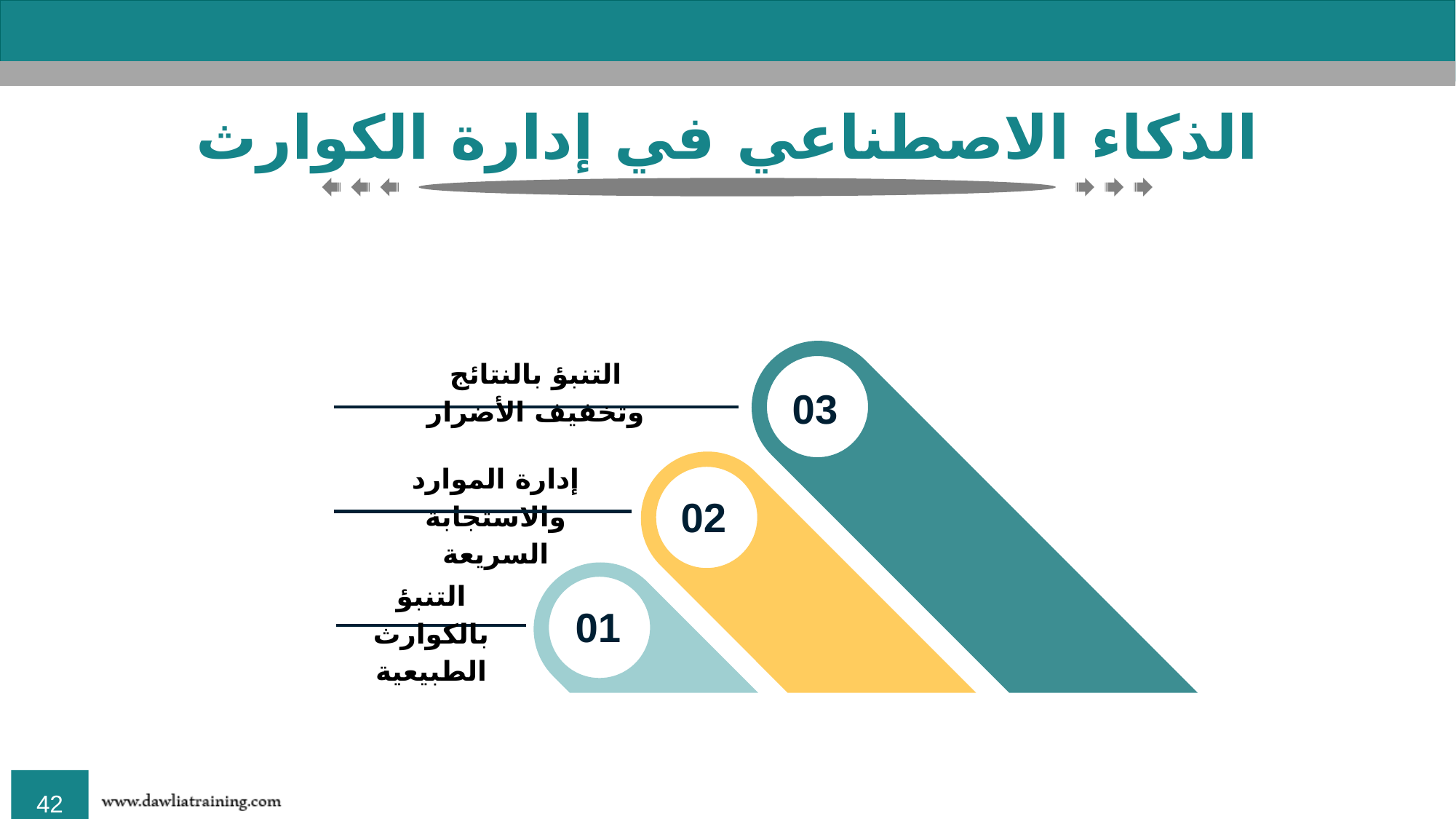

الذكاء الاصطناعي في إدارة الكوارث

التنبؤ بالنتائج وتخفيف الأضرار
03
إدارة الموارد والاستجابة السريعة

02

التنبؤ بالكوارث الطبيعية
01